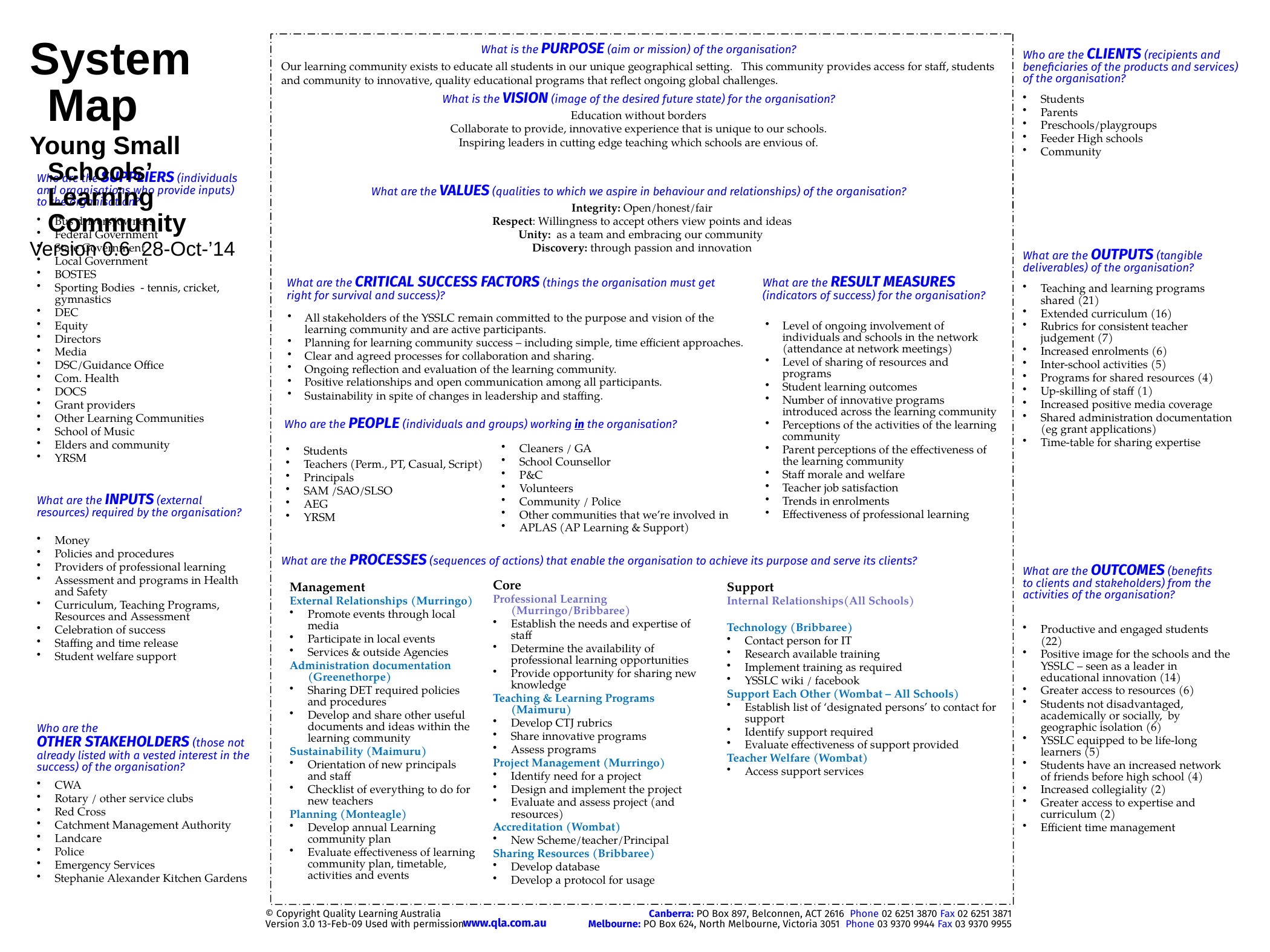

System Map
Young Small Schools’ Learning Community
Version 0.6  28-Oct-’14

What is the PURPOSE (aim or mission) of the organisation?
Who are the CLIENTS (recipients and beneficiaries of the products and services) of the organisation?
Our learning community exists to educate all students in our unique geographical setting.   This community provides access for staff, students and community to innovative, quality educational programs that reflect ongoing global challenges.
What is the VISION (image of the desired future state) for the organisation?
Students
Parents
Preschools/playgroups
Feeder High schools
Community
Education without borders
Collaborate to provide, innovative experience that is unique to our schools.
Inspiring leaders in cutting edge teaching which schools are envious of.
Who are the SUPPLIERS (individuals and organisations who provide inputs) to the organisation?
What are the VALUES (qualities to which we aspire in behaviour and relationships) of the organisation?
Integrity: Open/honest/fair
Respect: Willingness to accept others view points and ideas
Unity:  as a team and embracing our community
Discovery: through passion and innovation
Bus drivers/owners
Federal Government
State Government
Local Government
BOSTES
Sporting Bodies  - tennis, cricket, gymnastics
DEC
Equity
Directors
Media
DSC/Guidance Office
Com. Health
DOCS
Grant providers
Other Learning Communities
School of Music
Elders and community
YRSM
What are the OUTPUTS (tangible deliverables) of the organisation?
What are the CRITICAL SUCCESS FACTORS (things the organisation must get right for survival and success)?
What are the RESULT MEASURES (indicators of success) for the organisation?
Teaching and learning programs shared (21)
Extended curriculum (16)
Rubrics for consistent teacher judgement (7)
Increased enrolments (6)
Inter-school activities (5)
Programs for shared resources (4)
Up-skilling of staff (1)
Increased positive media coverage
Shared administration documentation (eg grant applications)
Time-table for sharing expertise
All stakeholders of the YSSLC remain committed to the purpose and vision of the learning community and are active participants.
Planning for learning community success – including simple, time efficient approaches.
Clear and agreed processes for collaboration and sharing.
Ongoing reflection and evaluation of the learning community.
Positive relationships and open communication among all participants.
Sustainability in spite of changes in leadership and staffing.
Level of ongoing involvement of  individuals and schools in the network (attendance at network meetings)
Level of sharing of resources and programs
Student learning outcomes
Number of innovative programs introduced across the learning community
Perceptions of the activities of the learning community
Parent perceptions of the effectiveness of the learning community
Staff morale and welfare
Teacher job satisfaction
Trends in enrolments
Effectiveness of professional learning
Who are the PEOPLE (individuals and groups) working in the organisation?
Cleaners / GA
School Counsellor
P&C
Volunteers
Community / Police
Other communities that we’re involved in
APLAS (AP Learning & Support)
Students
Teachers (Perm., PT, Casual, Script)
Principals
SAM /SAO/SLSO
AEG
YRSM
What are the INPUTS (external resources) required by the organisation?
Money
Policies and procedures
Providers of professional learning
Assessment and programs in Health and Safety
Curriculum, Teaching Programs, Resources and Assessment
Celebration of success
Staffing and time release
Student welfare support
What are the PROCESSES (sequences of actions) that enable the organisation to achieve its purpose and serve its clients?
What are the OUTCOMES (benefits to clients and stakeholders) from the activities of the organisation?
Core
Professional Learning (Murringo/Bribbaree)
Establish the needs and expertise of staff
Determine the availability of professional learning opportunities
Provide opportunity for sharing new knowledge
Teaching & Learning Programs (Maimuru)
Develop CTJ rubrics
Share innovative programs
Assess programs
Project Management (Murringo)
Identify need for a project
Design and implement the project
Evaluate and assess project (and resources)
Accreditation (Wombat)
New Scheme/teacher/Principal
Sharing Resources (Bribbaree)
Develop database
Develop a protocol for usage
Management
External Relationships (Murringo)
Promote events through local media
Participate in local events
Services & outside Agencies
Administration documentation (Greenethorpe)
Sharing DET required policies and procedures
Develop and share other useful documents and ideas within the learning community
Sustainability (Maimuru)
Orientation of new principals and staff
Checklist of everything to do for new teachers
Planning (Monteagle)
Develop annual Learning community plan
Evaluate effectiveness of learning community plan, timetable, activities and events

Support
Internal Relationships(All Schools)

Technology (Bribbaree)
Contact person for IT
Research available training
Implement training as required
YSSLC wiki / facebook
Support Each Other (Wombat – All Schools)
Establish list of ‘designated persons’ to contact for support
Identify support required
Evaluate effectiveness of support provided
Teacher Welfare (Wombat)
Access support services
Productive and engaged students (22)
Positive image for the schools and the YSSLC – seen as a leader in educational innovation (14)
Greater access to resources (6)
Students not disadvantaged, academically or socially,  by geographic isolation (6)
YSSLC equipped to be life-long learners (5)
Students have an increased network of friends before high school (4)
Increased collegiality (2)
Greater access to expertise and curriculum (2)
Efficient time management
Who are the
OTHER STAKEHOLDERS (those not already listed with a vested interest in the success) of the organisation?
CWA
Rotary / other service clubs
Red Cross
Catchment Management Authority
Landcare
Police
Emergency Services
Stephanie Alexander Kitchen Gardens
© Copyright Quality Learning Australia
Version 3.0 13-Feb-09 Used with permission
Canberra: PO Box 897, Belconnen, ACT 2616  Phone 02 6251 3870 Fax 02 6251 3871
Melbourne: PO Box 624, North Melbourne, Victoria 3051  Phone 03 9370 9944 Fax 03 9370 9955
www.qla.com.au